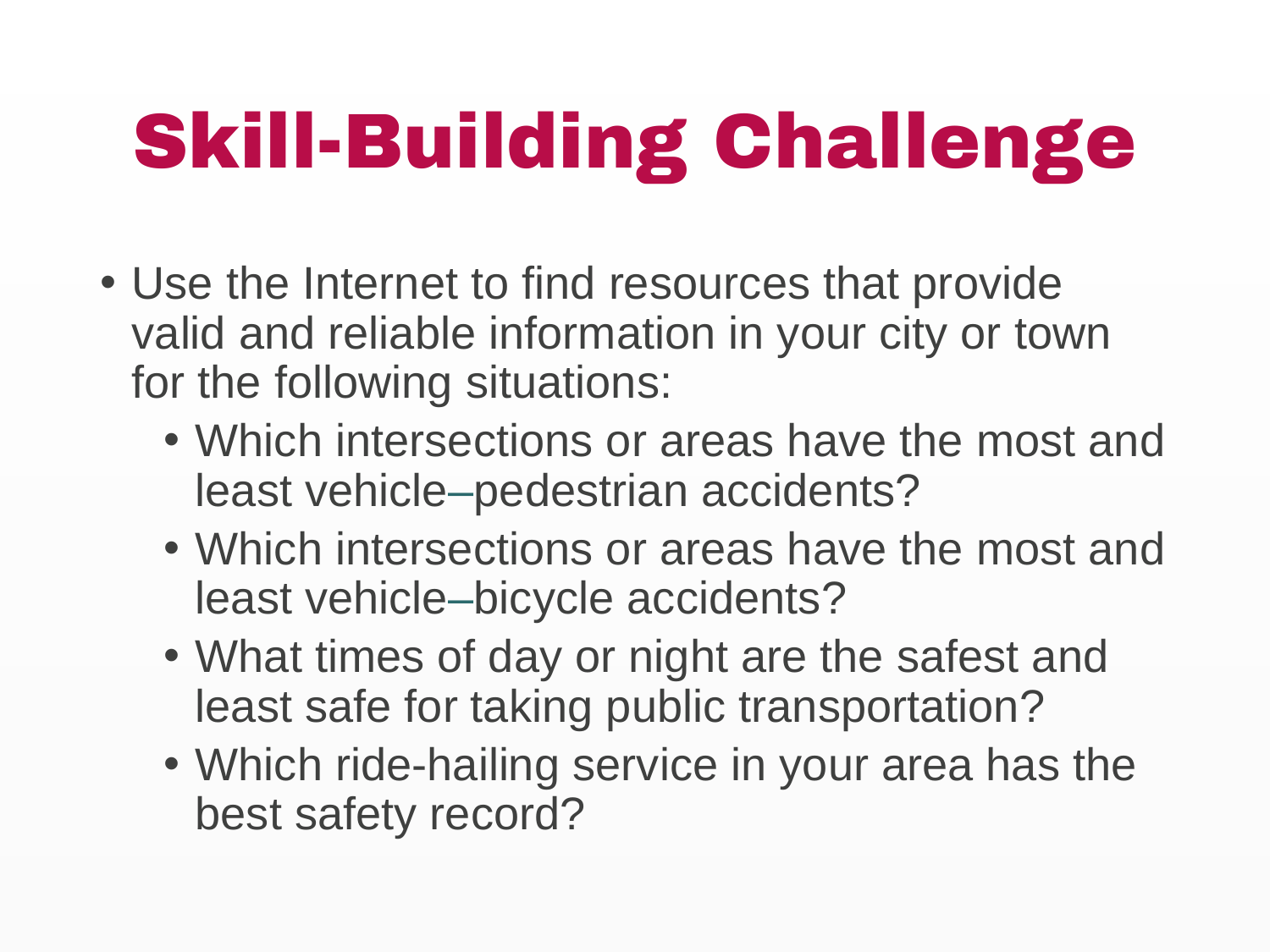

# Skill-Building Challenge
Use the Internet to find resources that provide valid and reliable information in your city or town for the following situations:
Which intersections or areas have the most and least vehicle–pedestrian accidents?
Which intersections or areas have the most and least vehicle–bicycle accidents?
What times of day or night are the safest and least safe for taking public transportation?
Which ride-hailing service in your area has the best safety record?